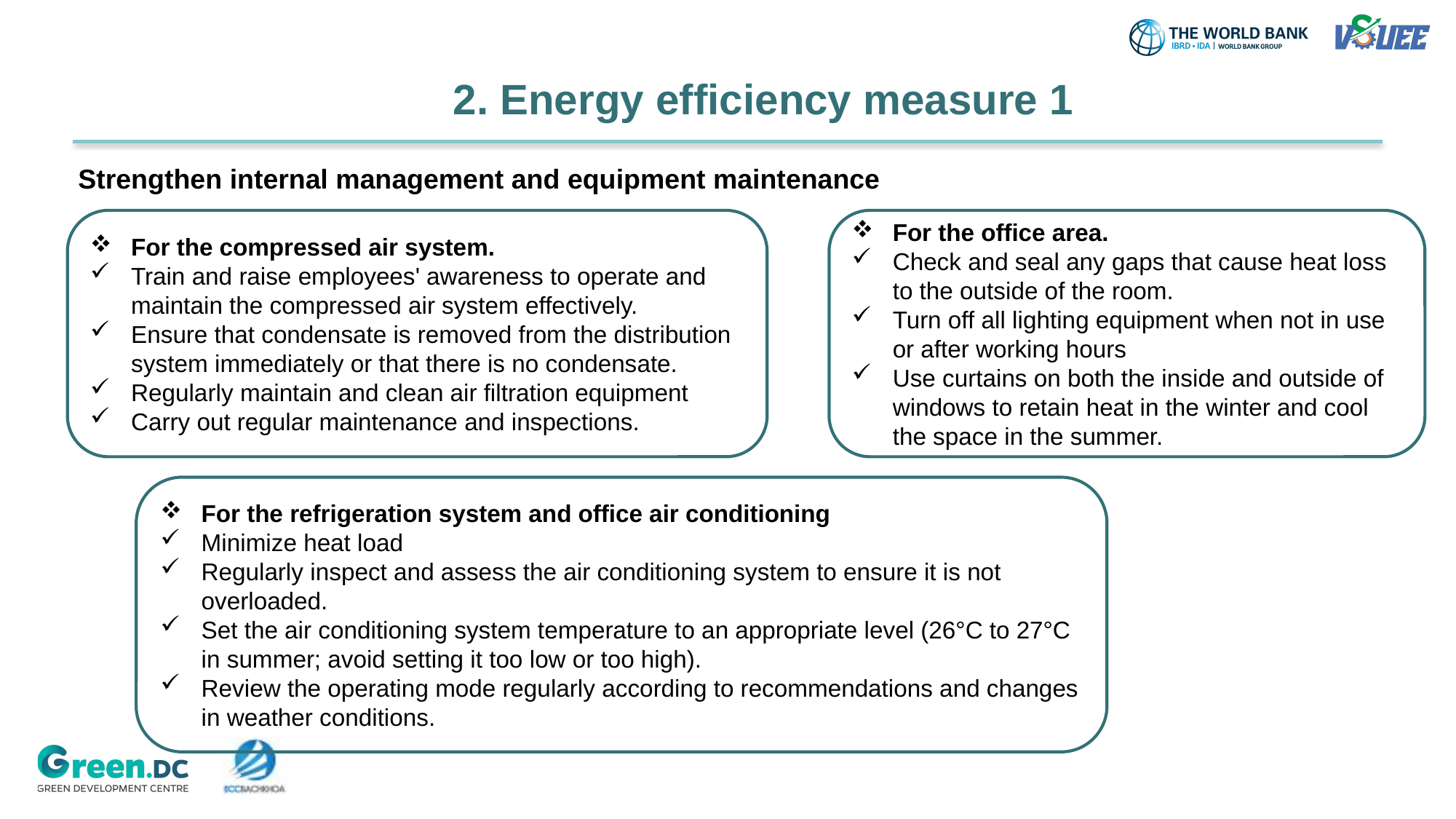

2. Energy efficiency measure 1
Strengthen internal management and equipment maintenance
For the compressed air system.
Train and raise employees' awareness to operate and maintain the compressed air system effectively.
Ensure that condensate is removed from the distribution system immediately or that there is no condensate.
Regularly maintain and clean air filtration equipment
Carry out regular maintenance and inspections.
For the office area.
Check and seal any gaps that cause heat loss to the outside of the room.
Turn off all lighting equipment when not in use or after working hours
Use curtains on both the inside and outside of windows to retain heat in the winter and cool the space in the summer.
For the refrigeration system and office air conditioning
Minimize heat load
Regularly inspect and assess the air conditioning system to ensure it is not overloaded.
Set the air conditioning system temperature to an appropriate level (26°C to 27°C in summer; avoid setting it too low or too high).
Review the operating mode regularly according to recommendations and changes in weather conditions.